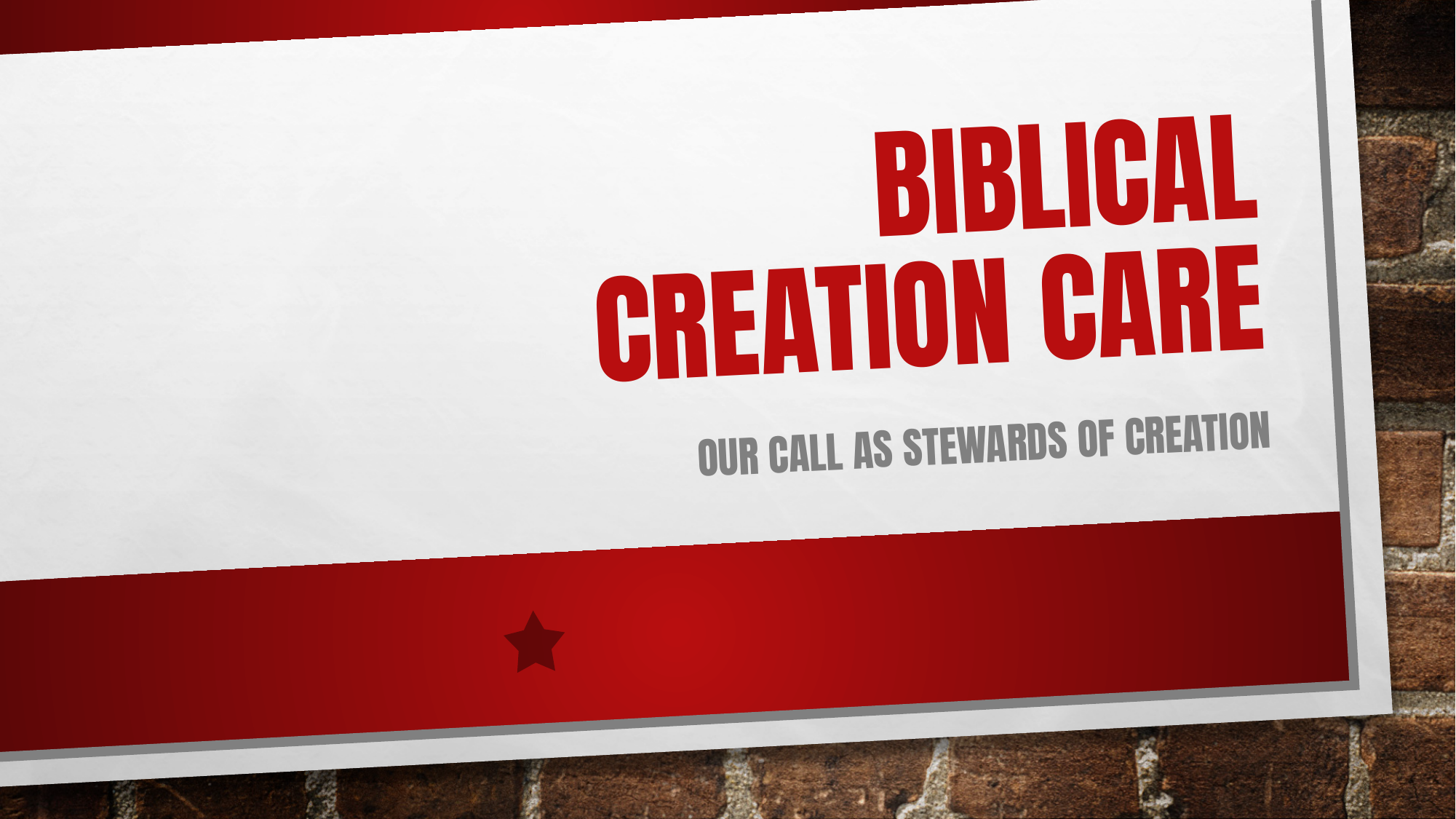

# Biblical Creation CARE
Our Call as Stewards of CREATION